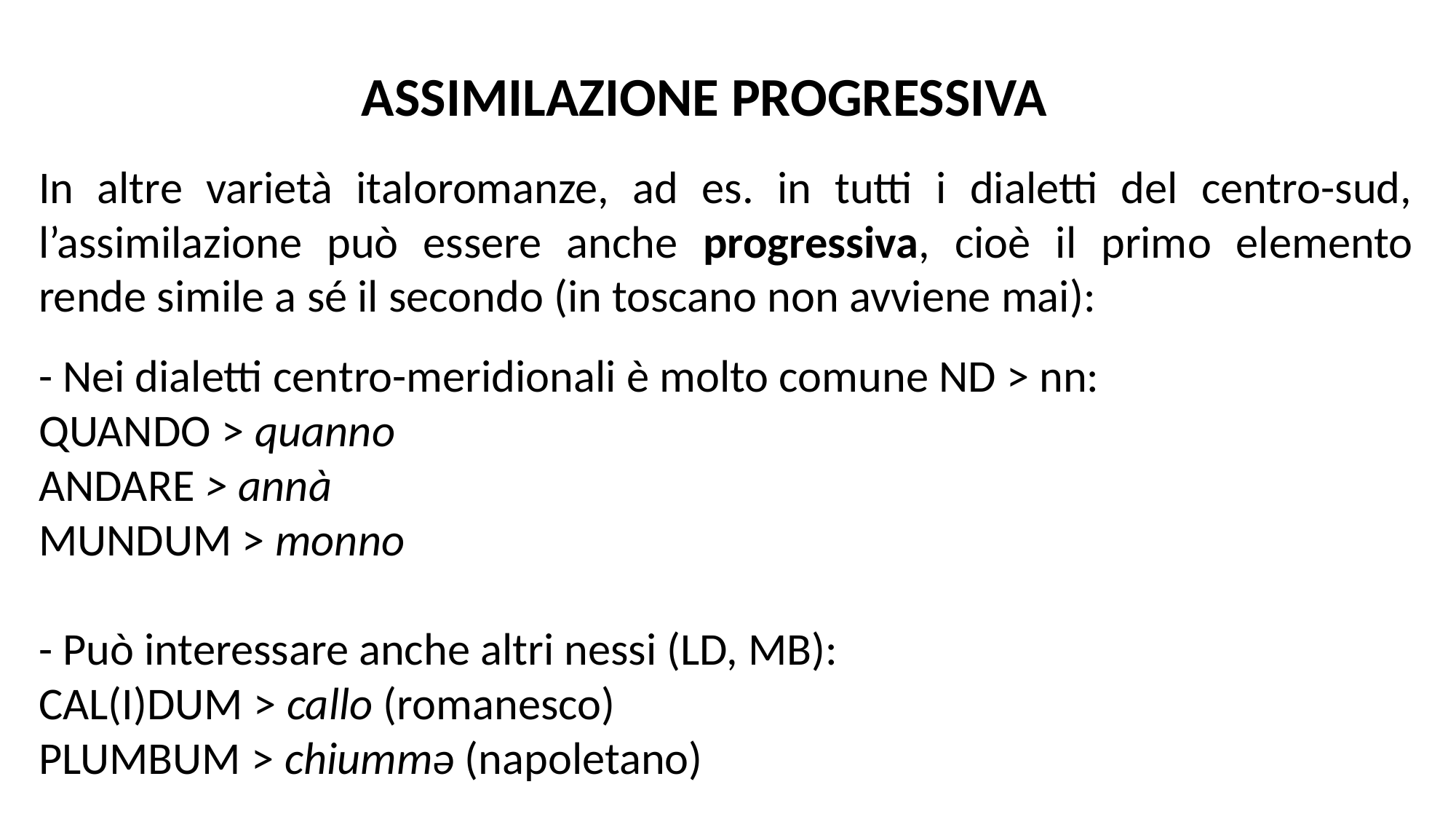

ASSIMILAZIONE PROGRESSIVA
In altre varietà italoromanze, ad es. in tutti i dialetti del centro-sud, l’assimilazione può essere anche progressiva, cioè il primo elemento rende simile a sé il secondo (in toscano non avviene mai):

- Nei dialetti centro-meridionali è molto comune ND > nn:
QUANDO > quanno
ANDARE > annà
MUNDUM > monno

- Può interessare anche altri nessi (LD, MB):
CAL(I)DUM > callo (romanesco)
PLUMBUM > chiummə (napoletano)